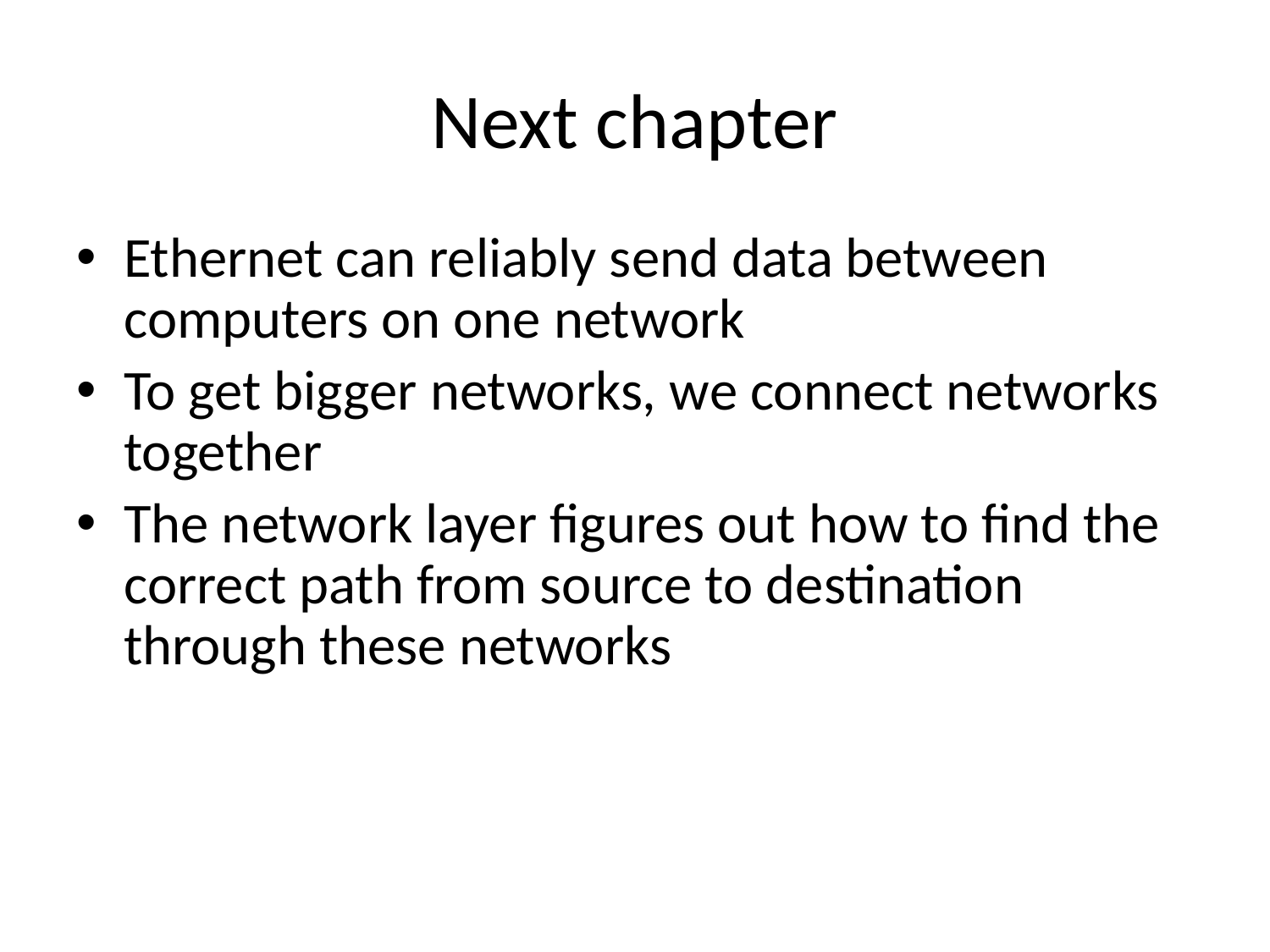

# Next chapter
Ethernet can reliably send data between computers on one network
To get bigger networks, we connect networks together
The network layer figures out how to find the correct path from source to destination through these networks